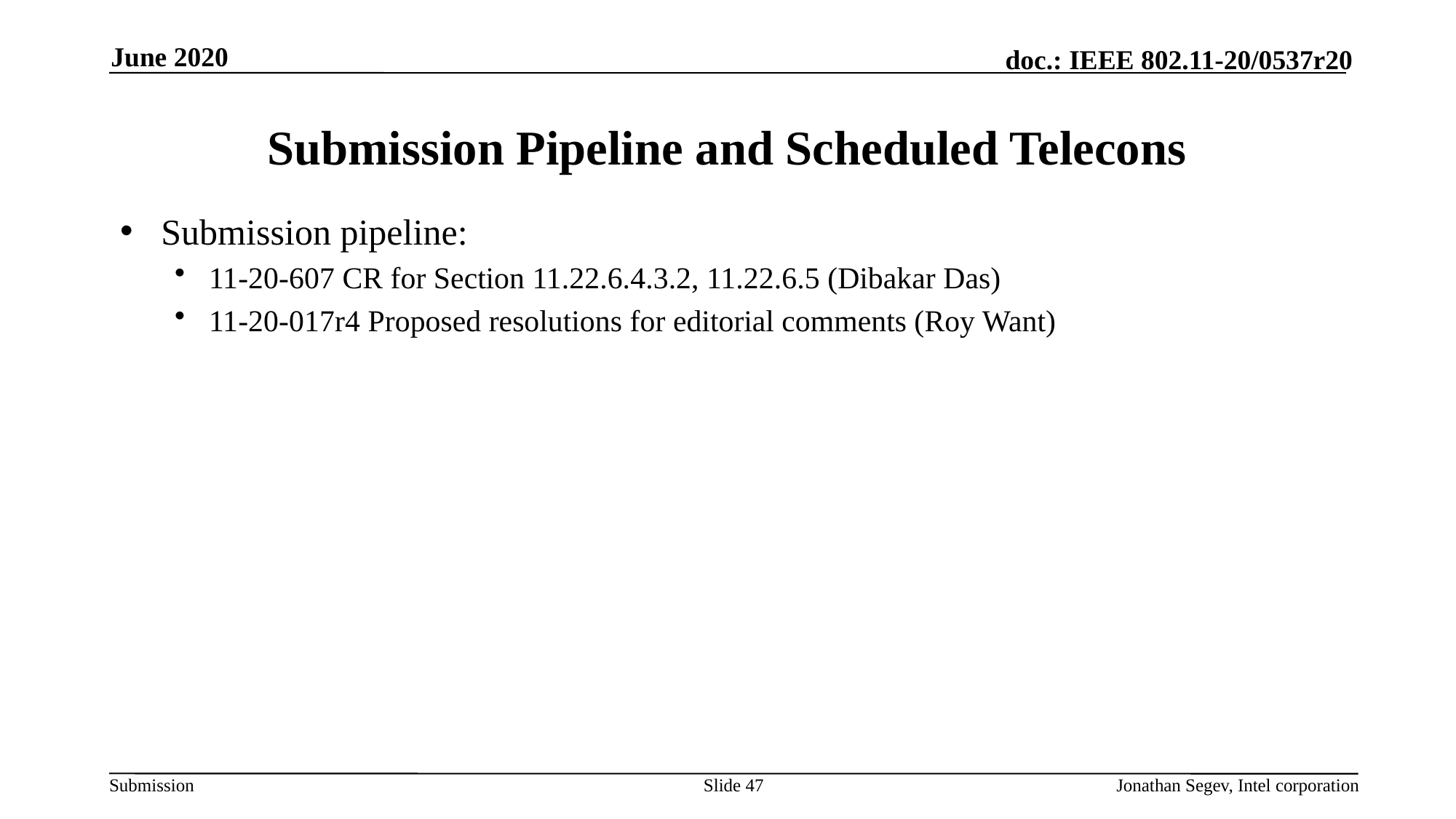

June 2020
# Submission Pipeline and Scheduled Telecons
Submission pipeline:
11-20-607 CR for Section 11.22.6.4.3.2, 11.22.6.5 (Dibakar Das)
11-20-017r4 Proposed resolutions for editorial comments (Roy Want)

Slide 47
Jonathan Segev, Intel corporation